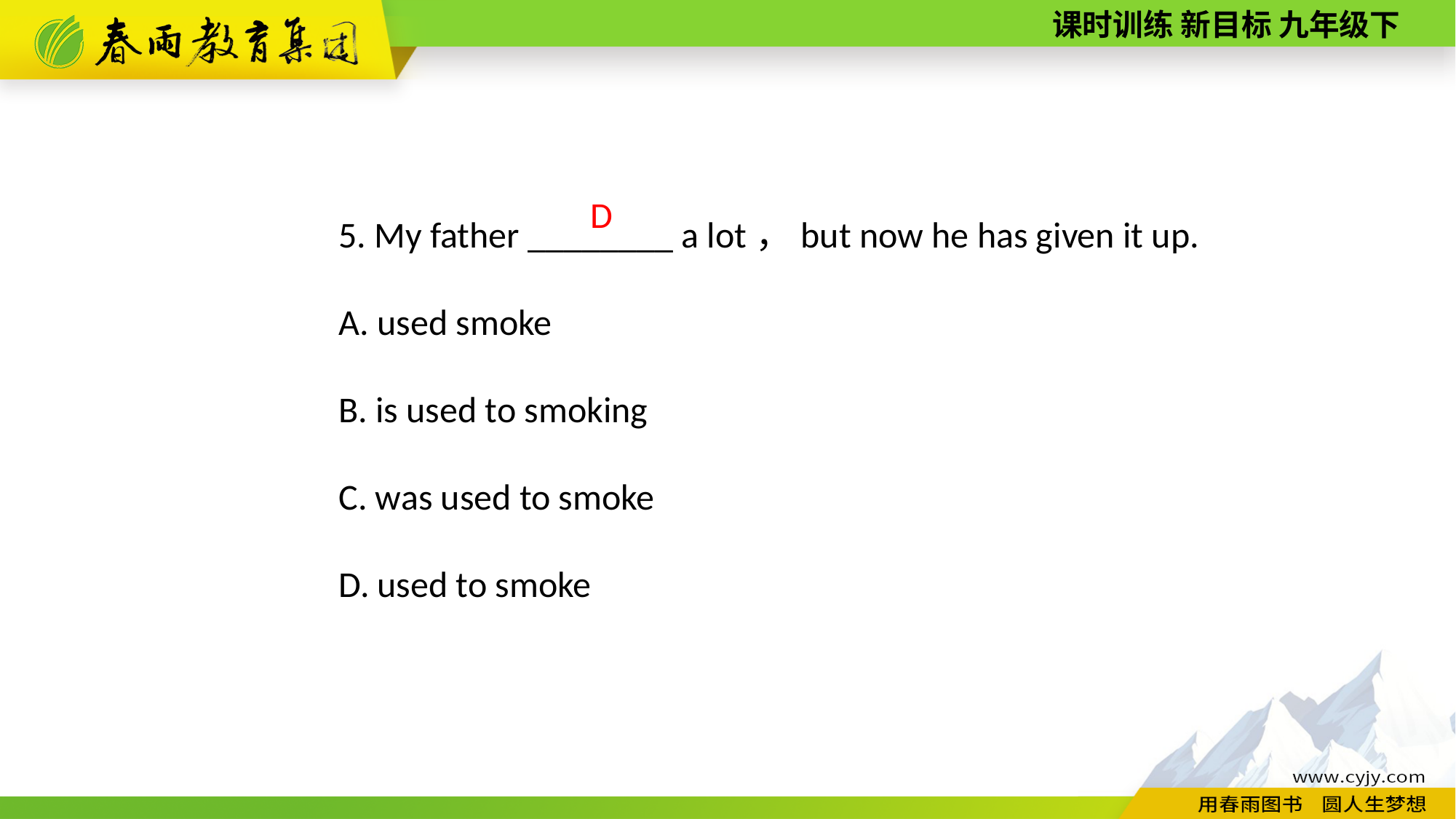

5. My father ________ a lot，but now he has given it up.
A. used smoke
B. is used to smoking
C. was used to smoke
D. used to smoke
D